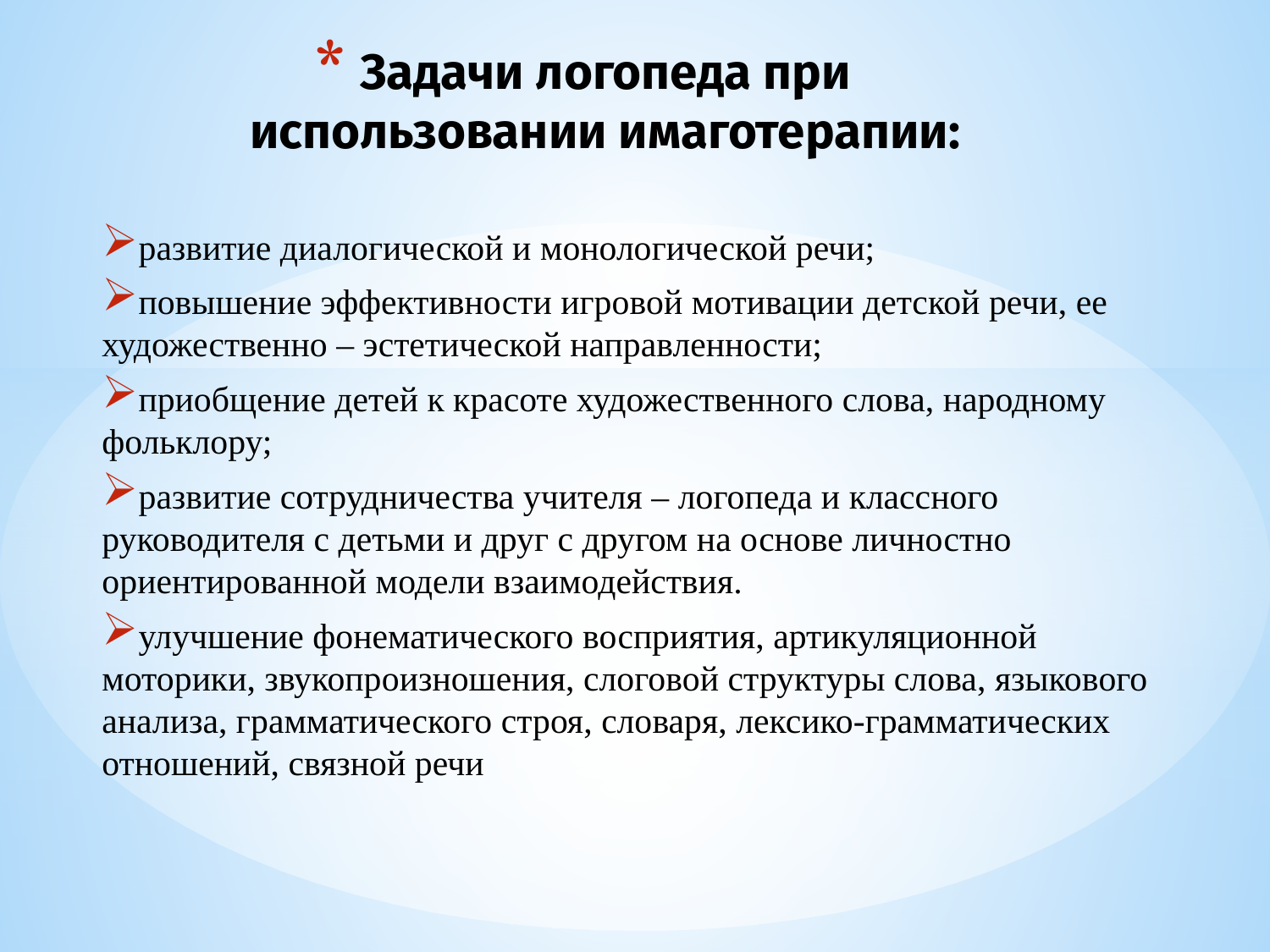

# Задачи логопеда при использовании имаготерапии:
развитие диалогической и монологической речи;
повышение эффективности игровой мотивации детской речи, ее художественно – эстетической направленности;
приобщение детей к красоте художественного слова, народному фольклору;
развитие сотрудничества учителя – логопеда и классного руководителя с детьми и друг с другом на основе личностно ориентированной модели взаимодействия.
улучшение фонематического восприятия, артикуляционной моторики, звукопроизношения, слоговой структуры слова, языкового анализа, грамматического строя, словаря, лексико-грамматических отношений, связной речи